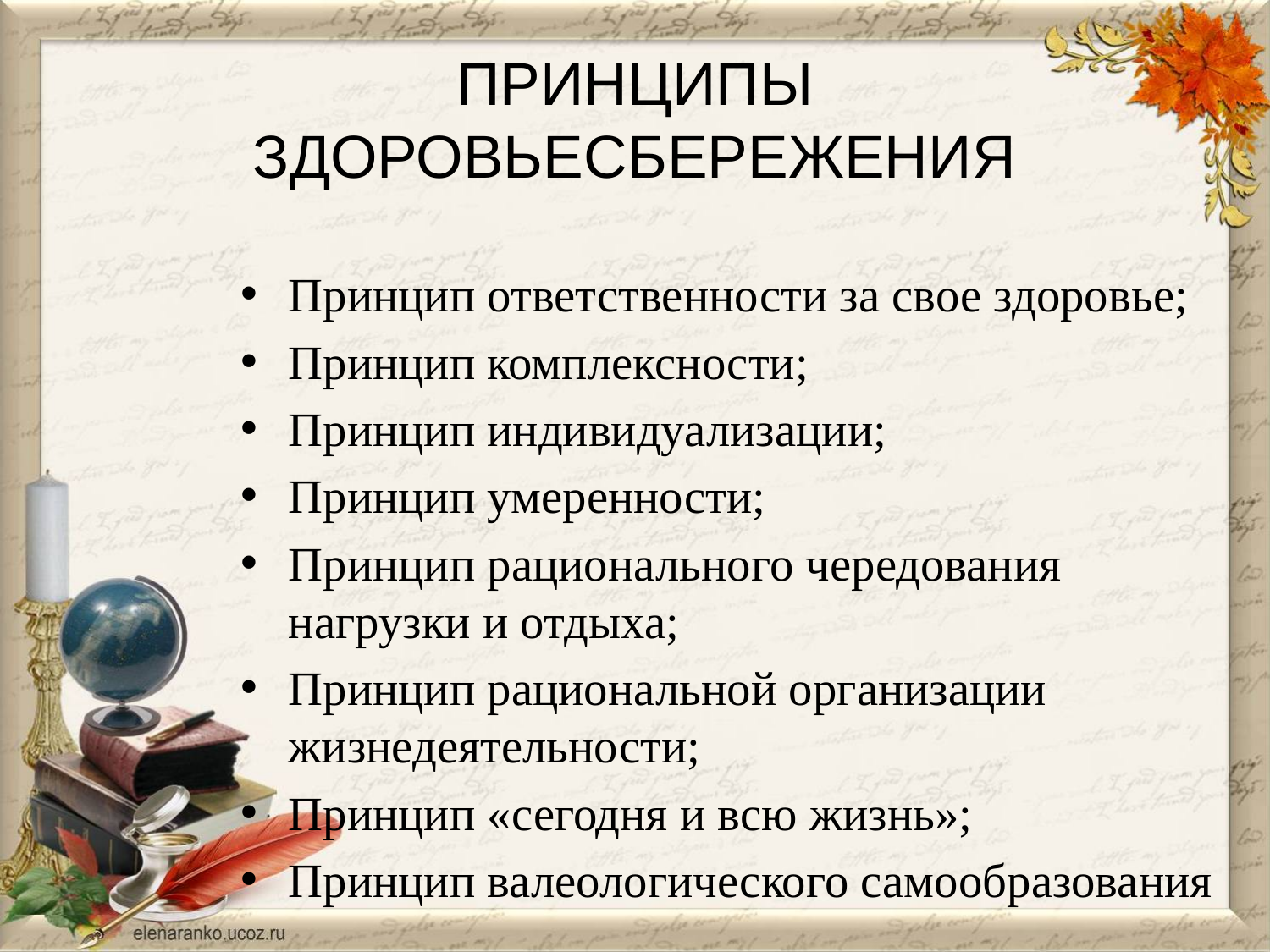

# ПРИНЦИПЫ ЗДОРОВЬЕСБЕРЕЖЕНИЯ
Принцип ответственности за свое здоровье;
Принцип комплексности;
Принцип индивидуализации;
Принцип умеренности;
Принцип рационального чередования нагрузки и отдыха;
Принцип рациональной организации жизнедеятельности;
Принцип «сегодня и всю жизнь»;
Принцип валеологического самообразования